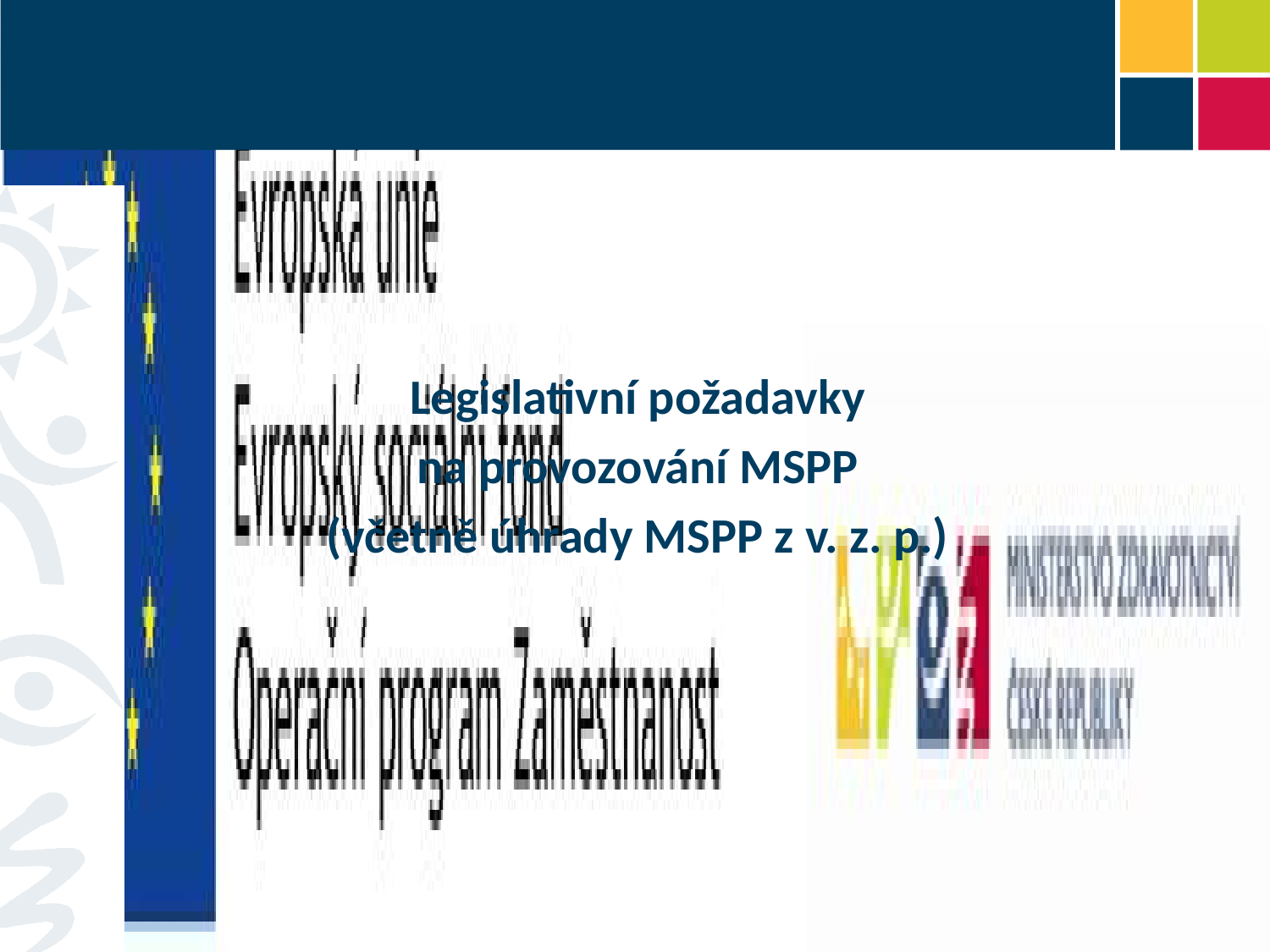

#

Legislativní požadavky
na provozování MSPP
(včetně úhrady MSPP z v. z. p.)